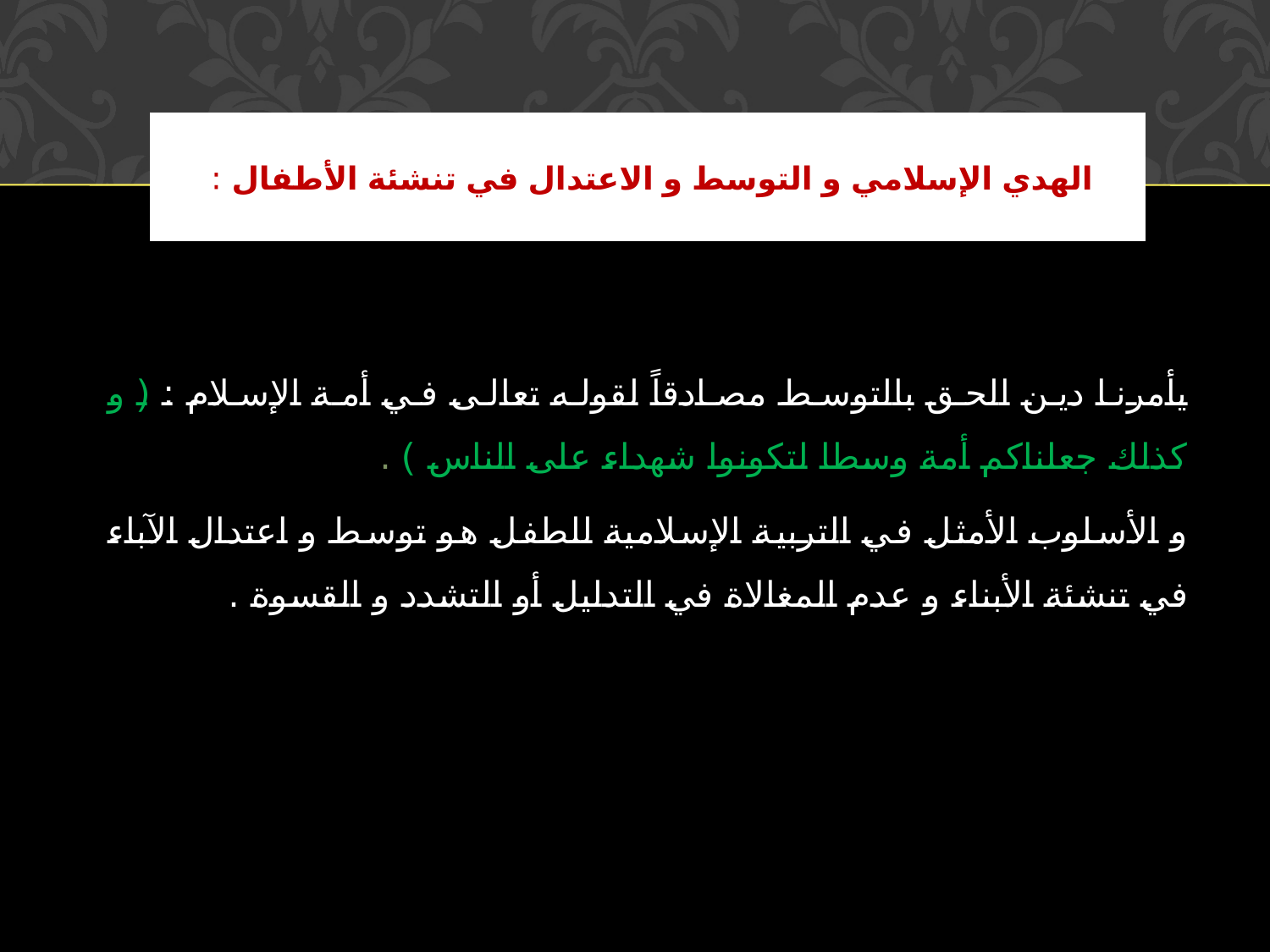

# الهدي الإسلامي و التوسط و الاعتدال في تنشئة الأطفال :
يأمرنا دين الحق بالتوسط مصادقاً لقوله تعالى في أمة الإسلام : ( و كذلك جعلناكم أمة وسطا لتكونوا شهداء على الناس ) .
و الأسلوب الأمثل في التربية الإسلامية للطفل هو توسط و اعتدال الآباء في تنشئة الأبناء و عدم المغالاة في التدليل أو التشدد و القسوة .